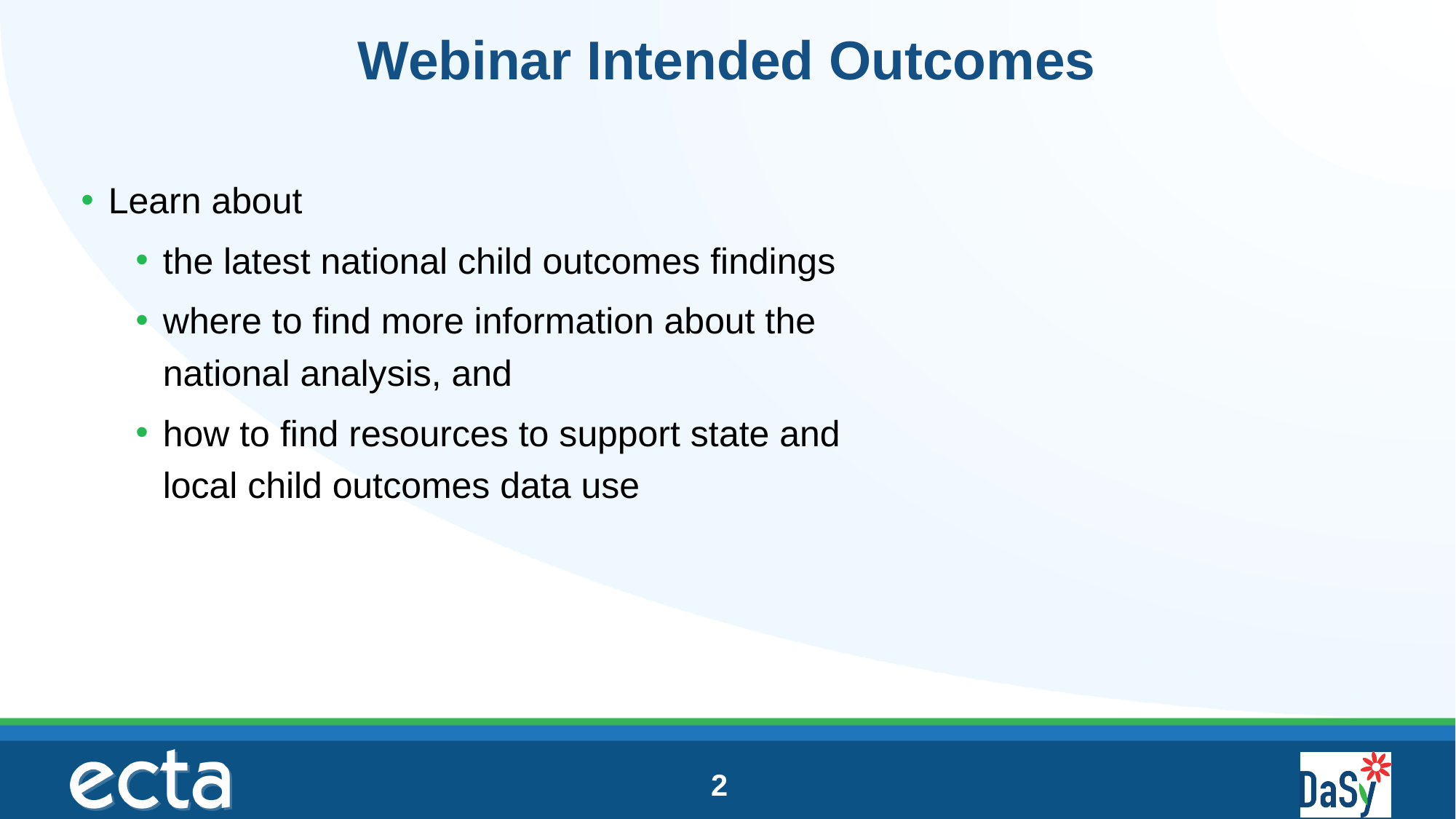

# Webinar Intended Outcomes
Learn about
the latest national child outcomes findings
where to find more information about the national analysis, and
how to find resources to support state and local child outcomes data use

2